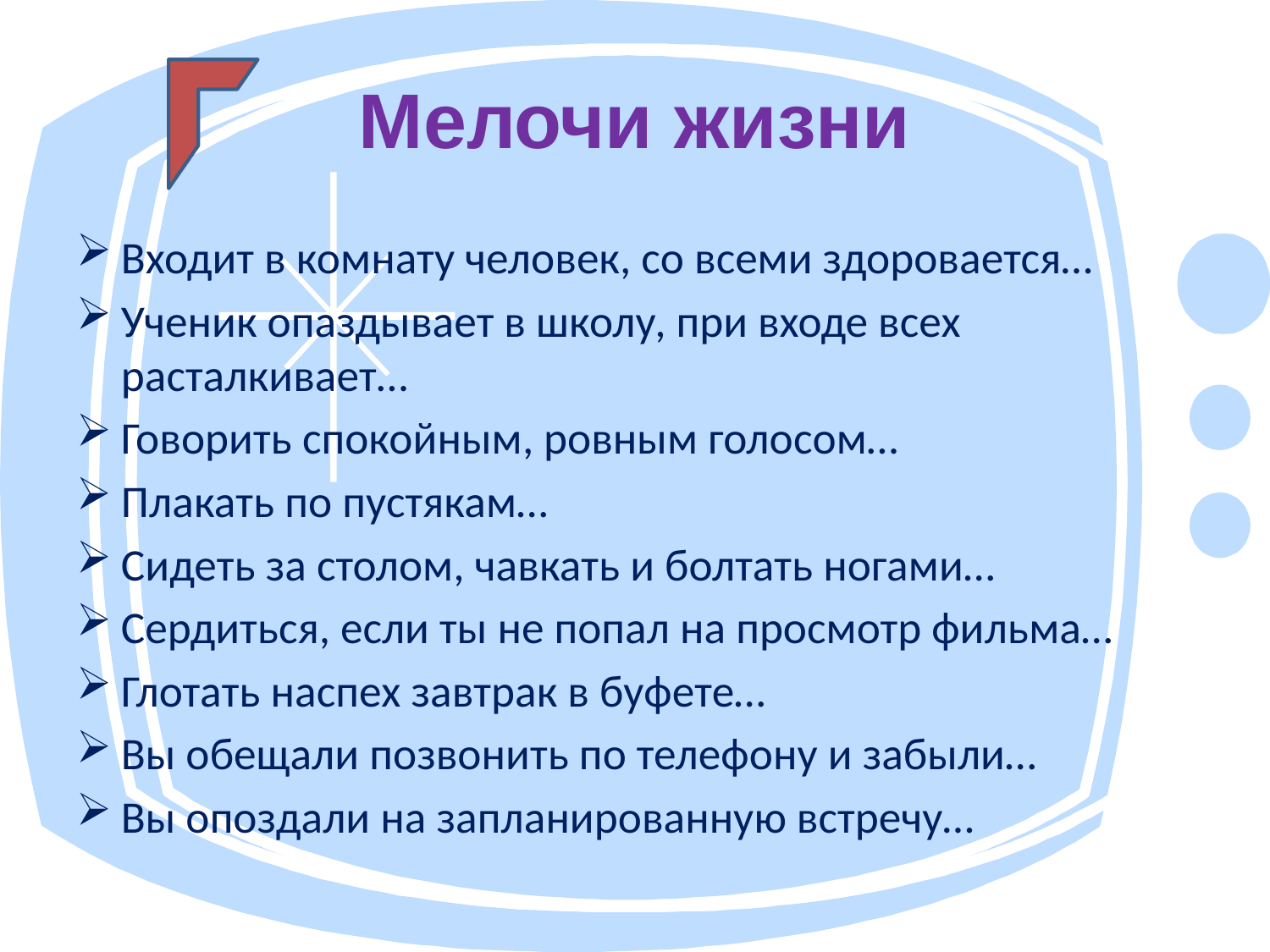

# Мелочи жизни

Входит в комнату человек, со всеми здоровается…
Ученик опаздывает в школу, при входе всех расталкивает…
Говорить спокойным, ровным голосом…
Плакать по пустякам…
Сидеть за столом, чавкать и болтать ногами…
Сердиться, если ты не попал на просмотр фильма…
Глотать наспех завтрак в буфете…
Вы обещали позвонить по телефону и забыли…
Вы опоздали на запланированную встречу…